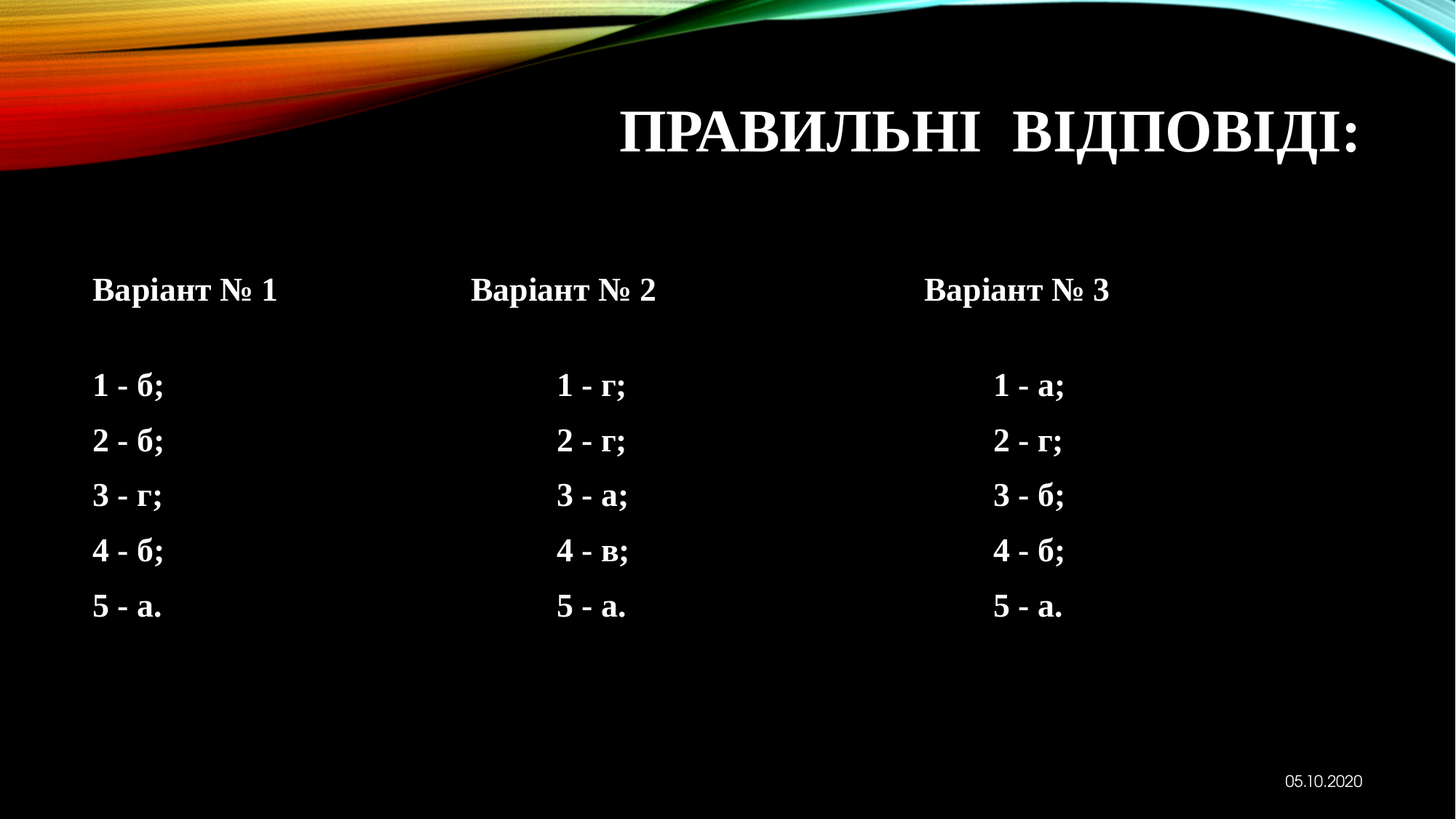

# Правильні  відповіді:
Варіант № 1                       Варіант № 2                                Варіант № 3
1 - б; 				1 - г;				1 - а;
2 - б;				2 - г;				2 - г;
3 - г;				3 - а;				3 - б;
4 - б;				4 - в;				4 - б;
5 - а.				5 - а.				5 - а.

05.10.2020